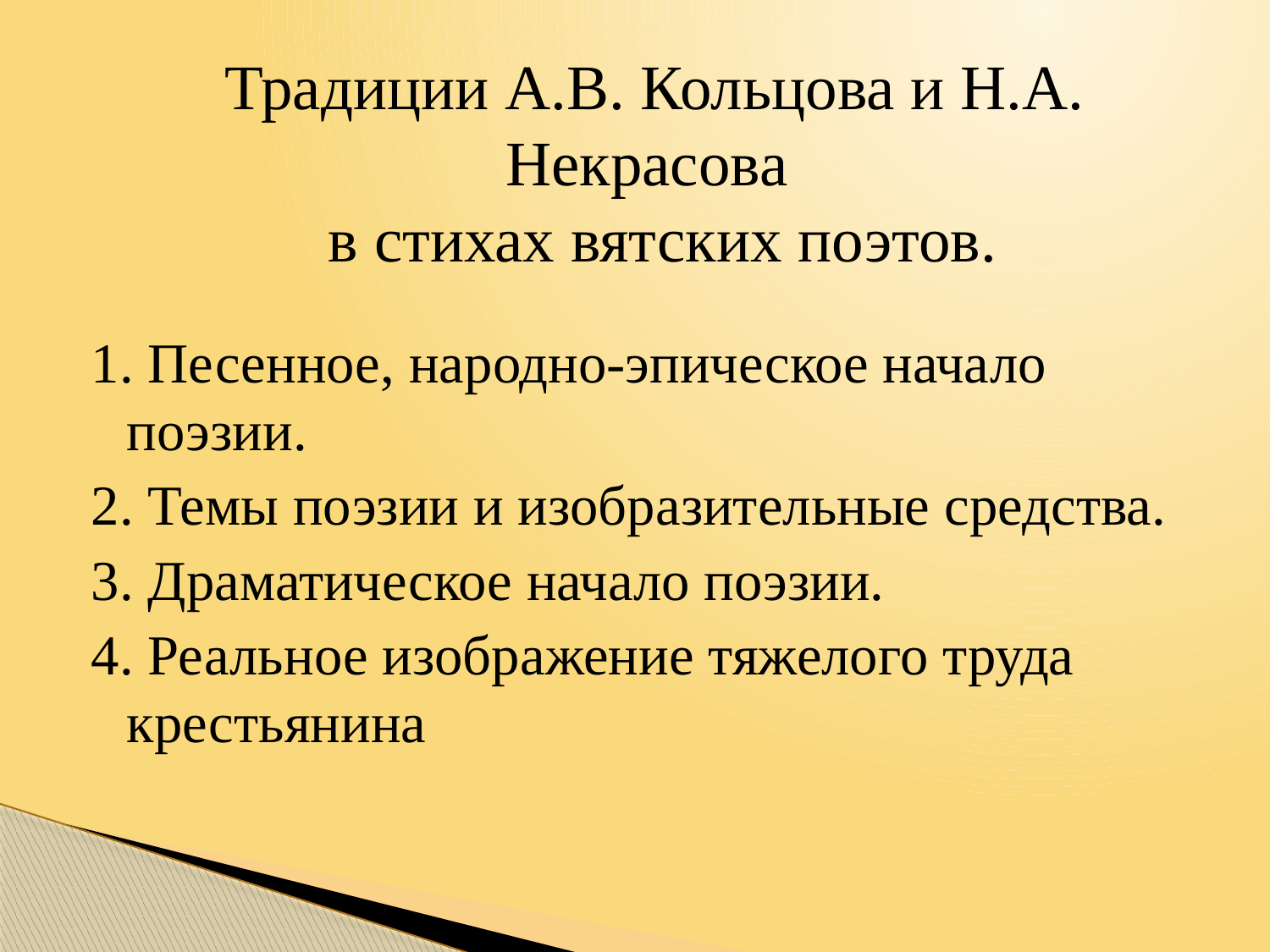

Традиции А.В. Кольцова и Н.А. Некрасова
 в стихах вятских поэтов.
#

1. Песенное, народно-эпическое начало поэзии.
2. Темы поэзии и изобразительные средства.
3. Драматическое начало поэзии.
4. Реальное изображение тяжелого труда крестьянина